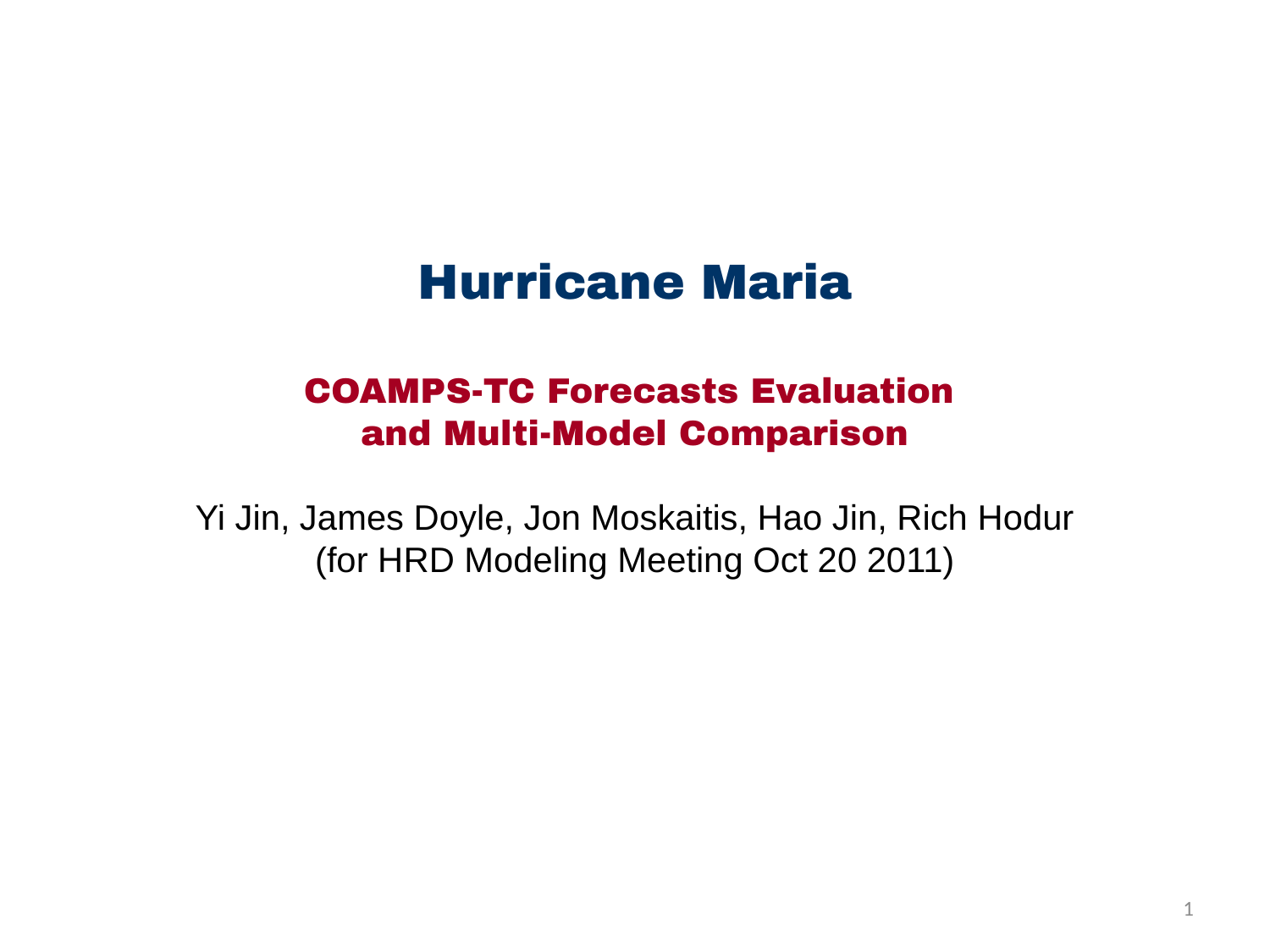

Hurricane Maria

COAMPS-TC Forecasts Evaluation
and Multi-Model Comparison

Yi Jin, James Doyle, Jon Moskaitis, Hao Jin, Rich Hodur
(for HRD Modeling Meeting Oct 20 2011)
1